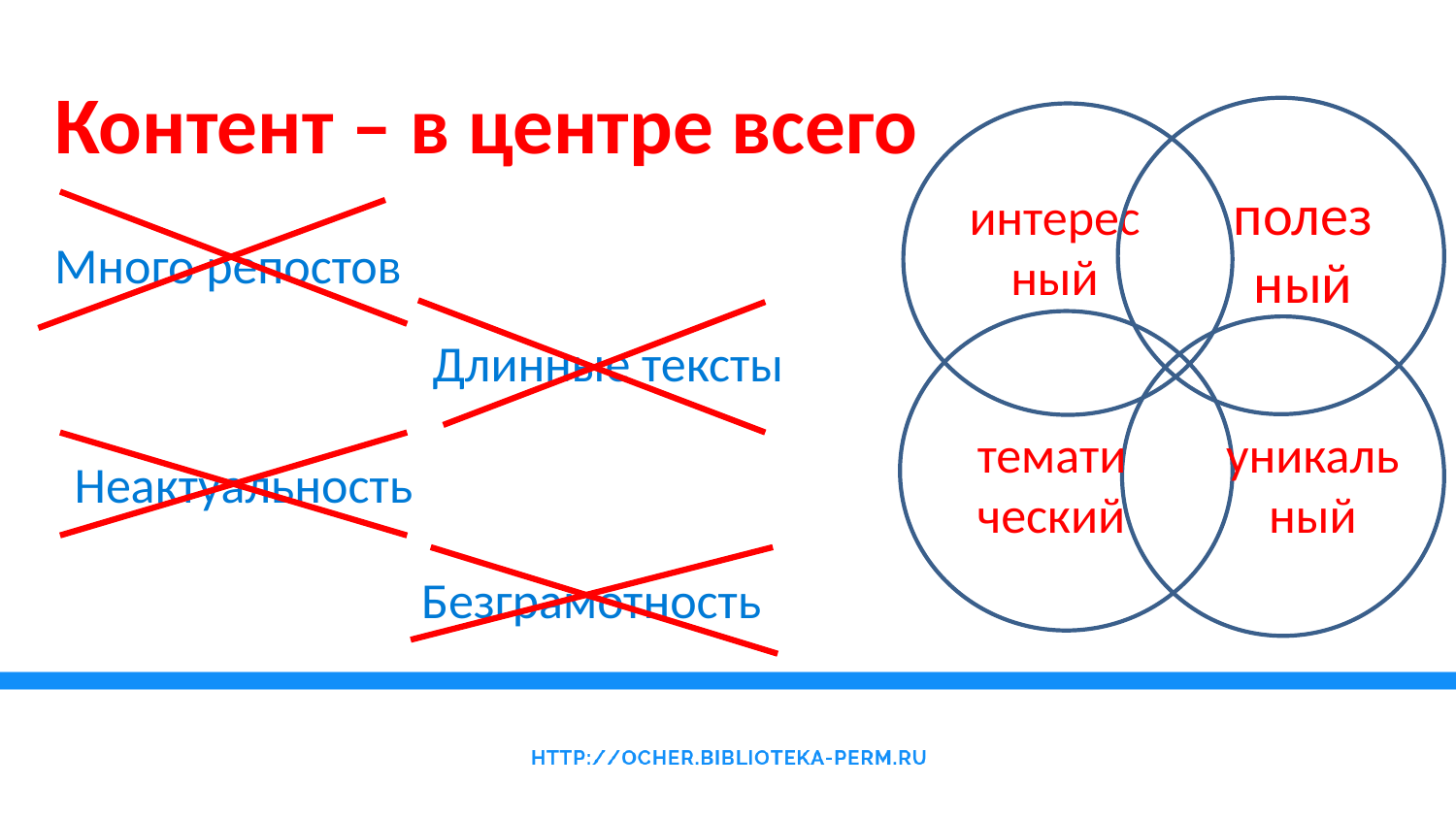

Контент – в центре всего

полез
ный
интерес
ный
Много репостов

Длинные тексты
темати
ческий
уникаль
ный
Неактуальность
Безграмотность